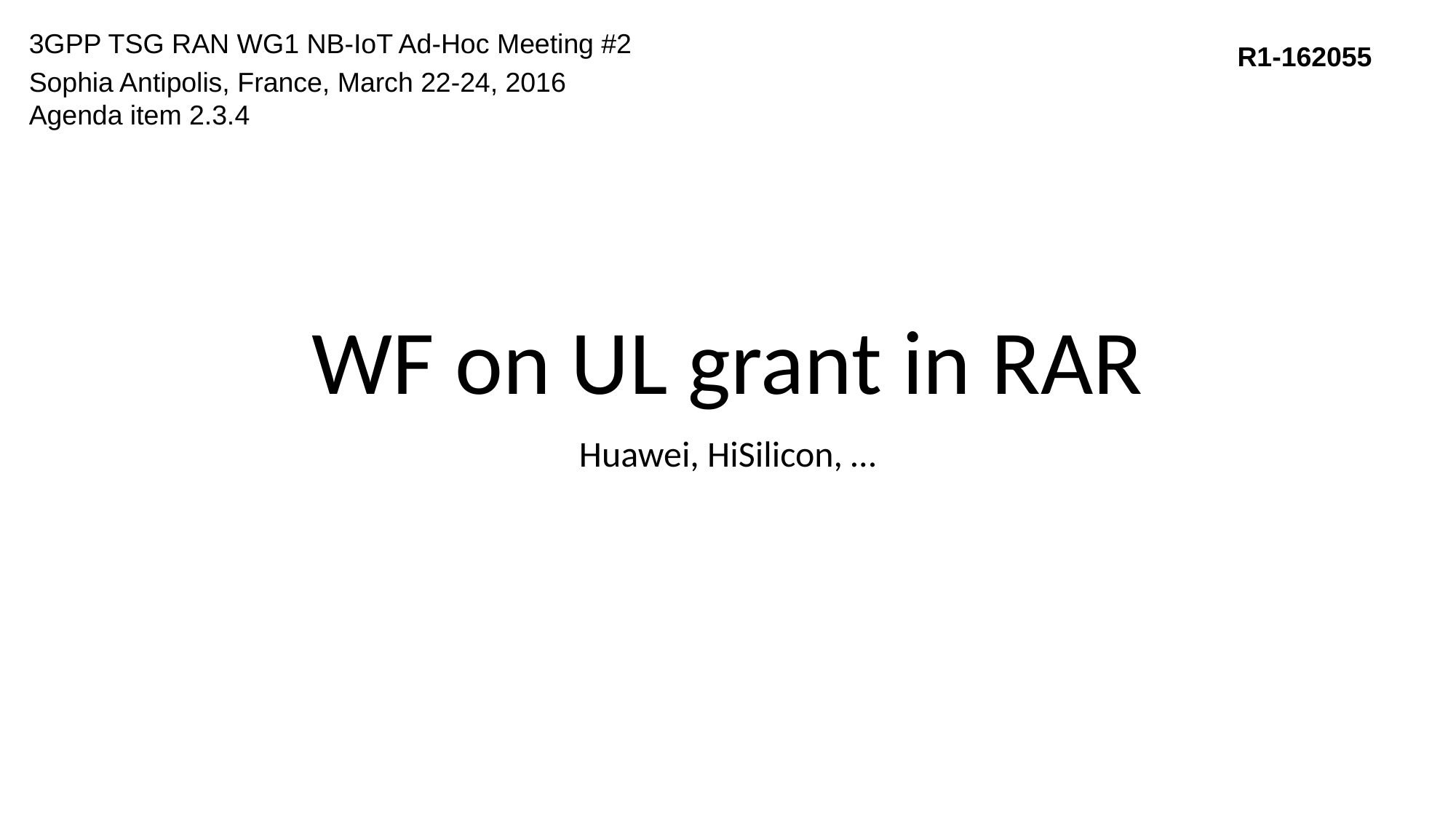

3GPP TSG RAN WG1 NB-IoT Ad-Hoc Meeting #2
Sophia Antipolis, France, March 22-24, 2016
Agenda item 2.3.4
R1-162055
# WF on UL grant in RAR
Huawei, HiSilicon, …